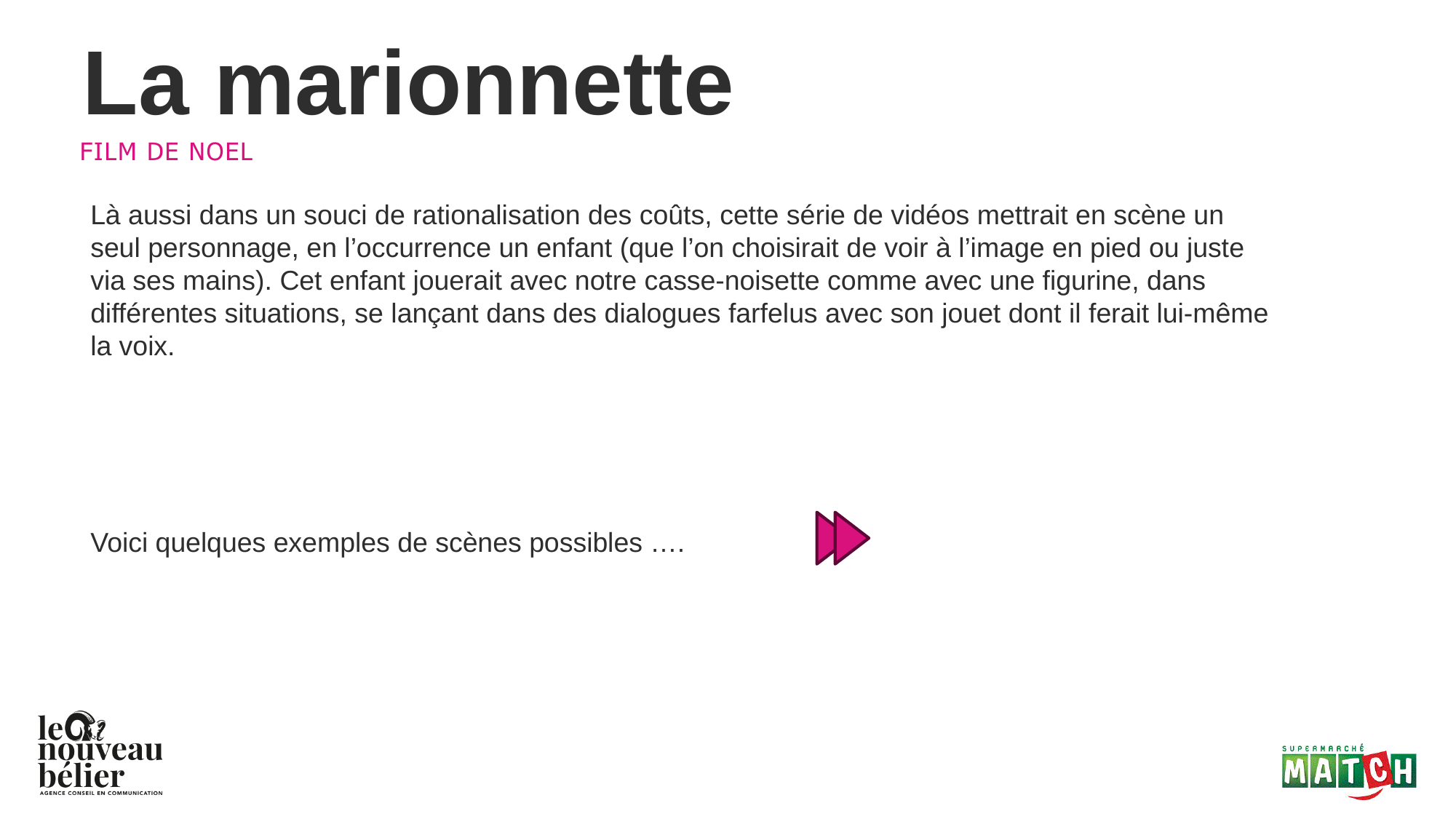

La marionnette
Film de Noel
Là aussi dans un souci de rationalisation des coûts, cette série de vidéos mettrait en scène un seul personnage, en l’occurrence un enfant (que l’on choisirait de voir à l’image en pied ou juste via ses mains). Cet enfant jouerait avec notre casse-noisette comme avec une figurine, dans différentes situations, se lançant dans des dialogues farfelus avec son jouet dont il ferait lui-même la voix.

Voici quelques exemples de scènes possibles ….